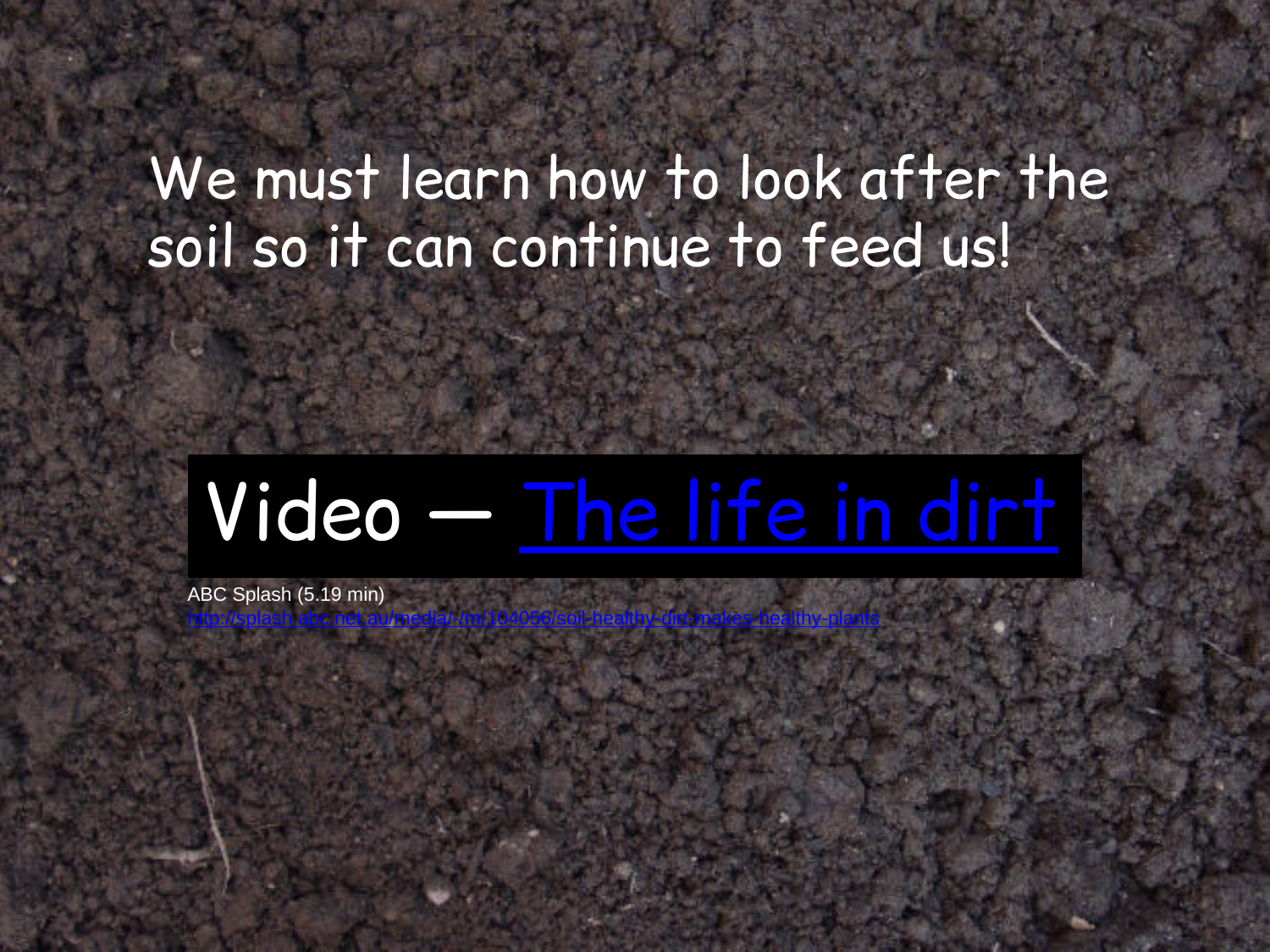

We must learn how to look after the soil so it can continue to feed us!
Video — The life in dirt
ABC Splash (5.19 min) http://splash.abc.net.au/media/-/m/104056/soil-healthy-dirt-makes-healthy-plants